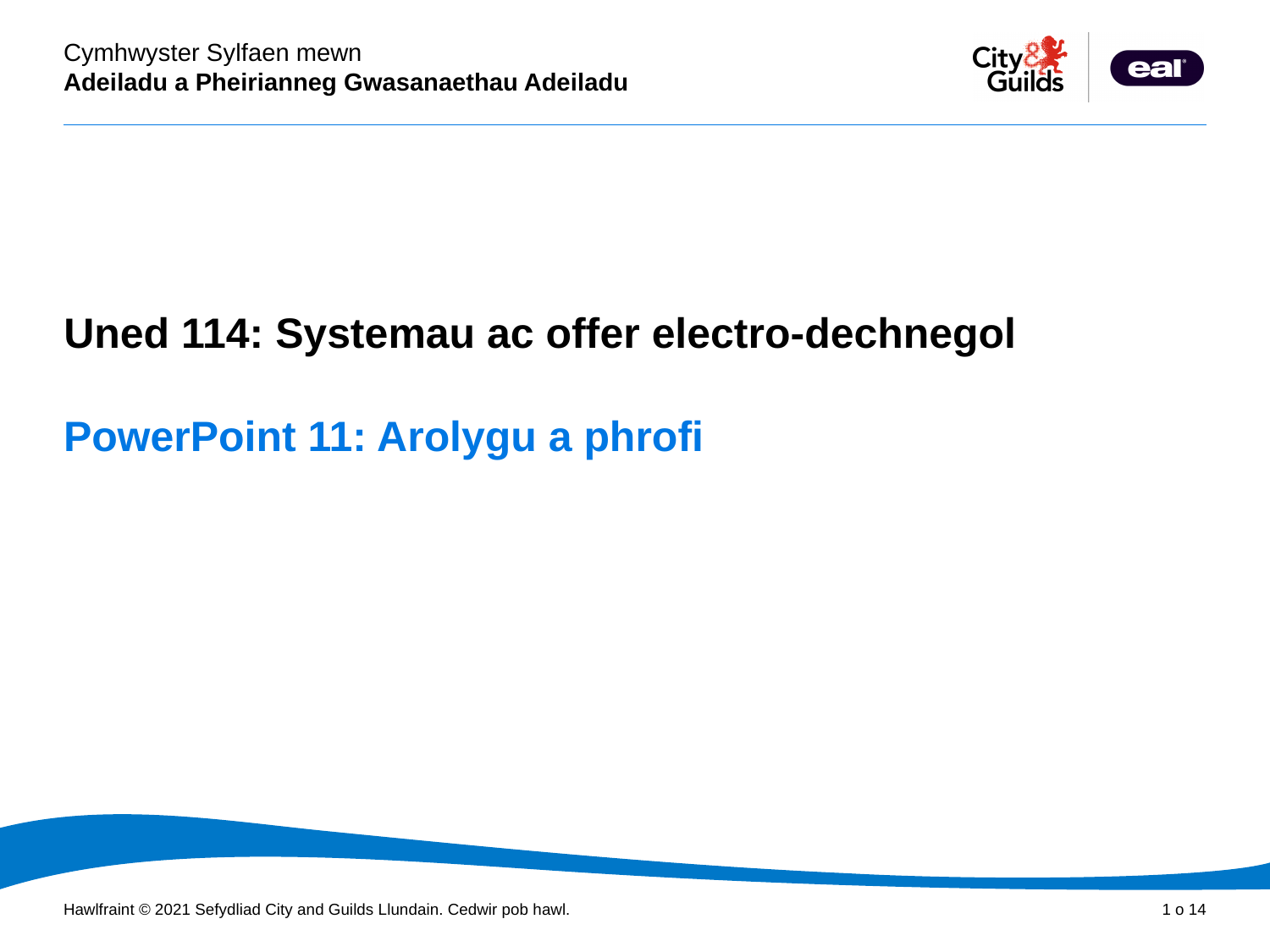

Cyflwyniad PowerPoint
Uned 114: Systemau ac offer electro-dechnegol
PowerPoint 11: Arolygu a phrofi